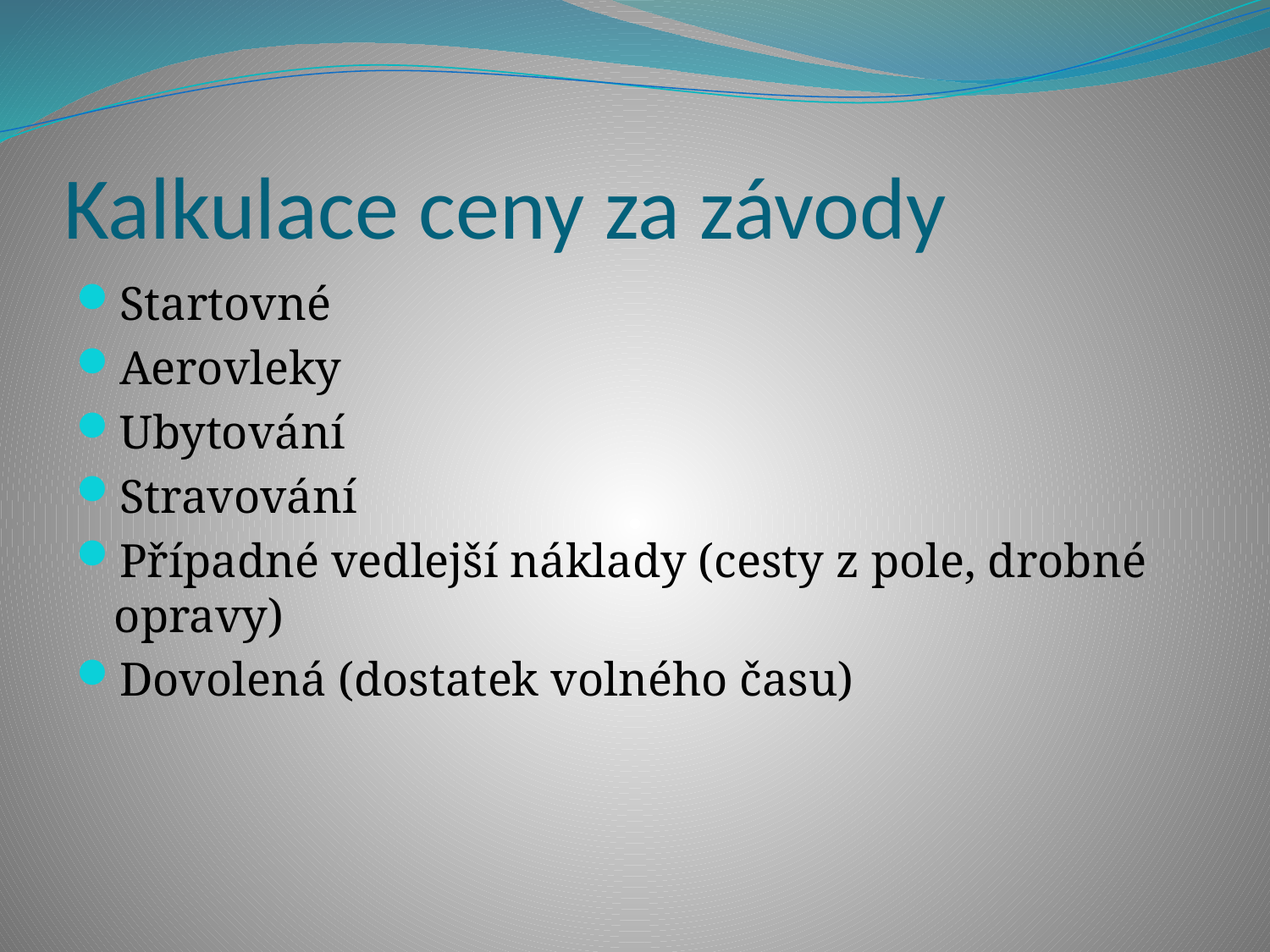

# Kalkulace ceny za závody
Startovné
Aerovleky
Ubytování
Stravování
Případné vedlejší náklady (cesty z pole, drobné opravy)
Dovolená (dostatek volného času)